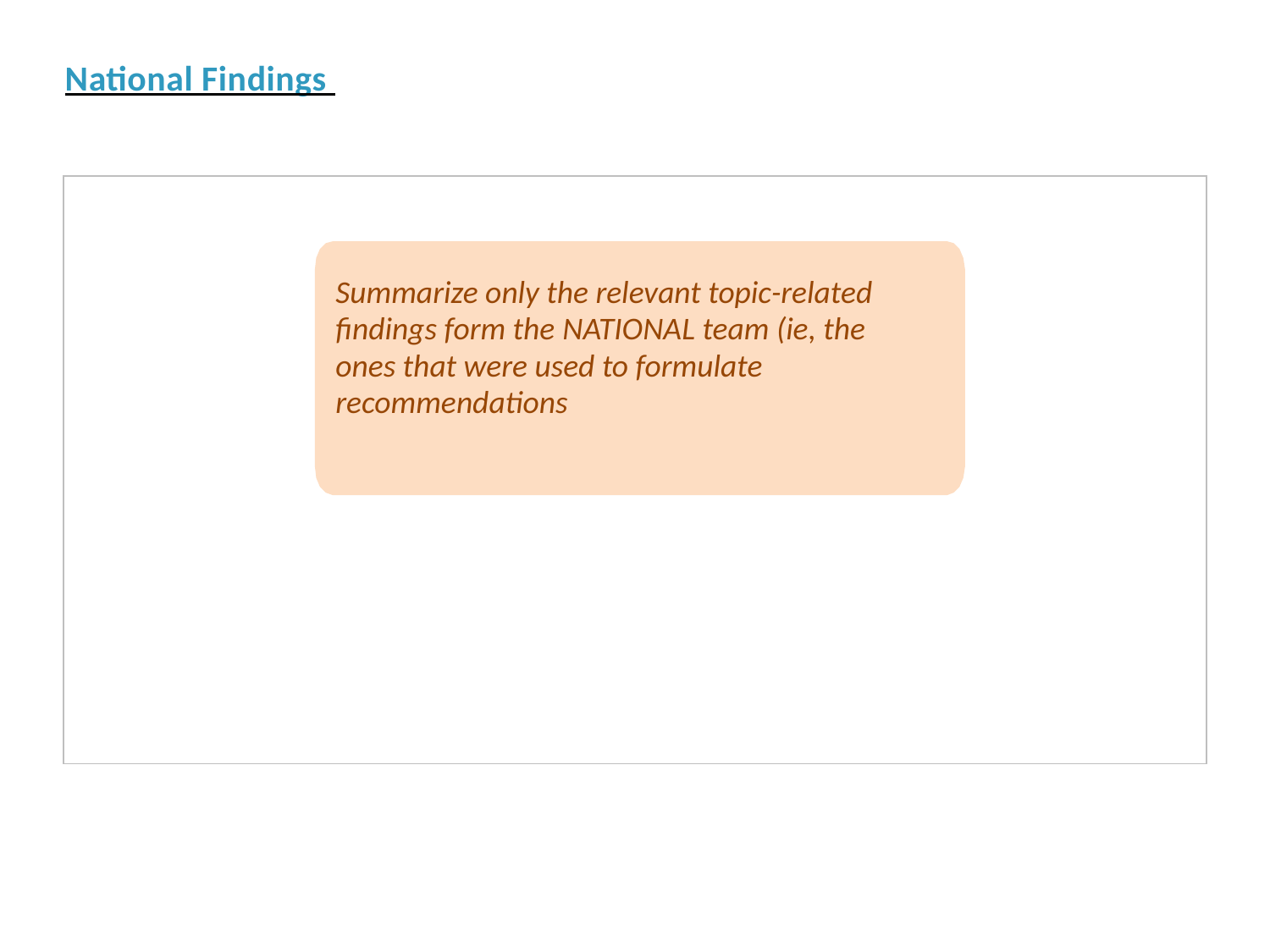

National Findings
|  |
| --- |

Summarize only the relevant topic-related findings form the national team (ie, the ones that were used to formulate recommendations